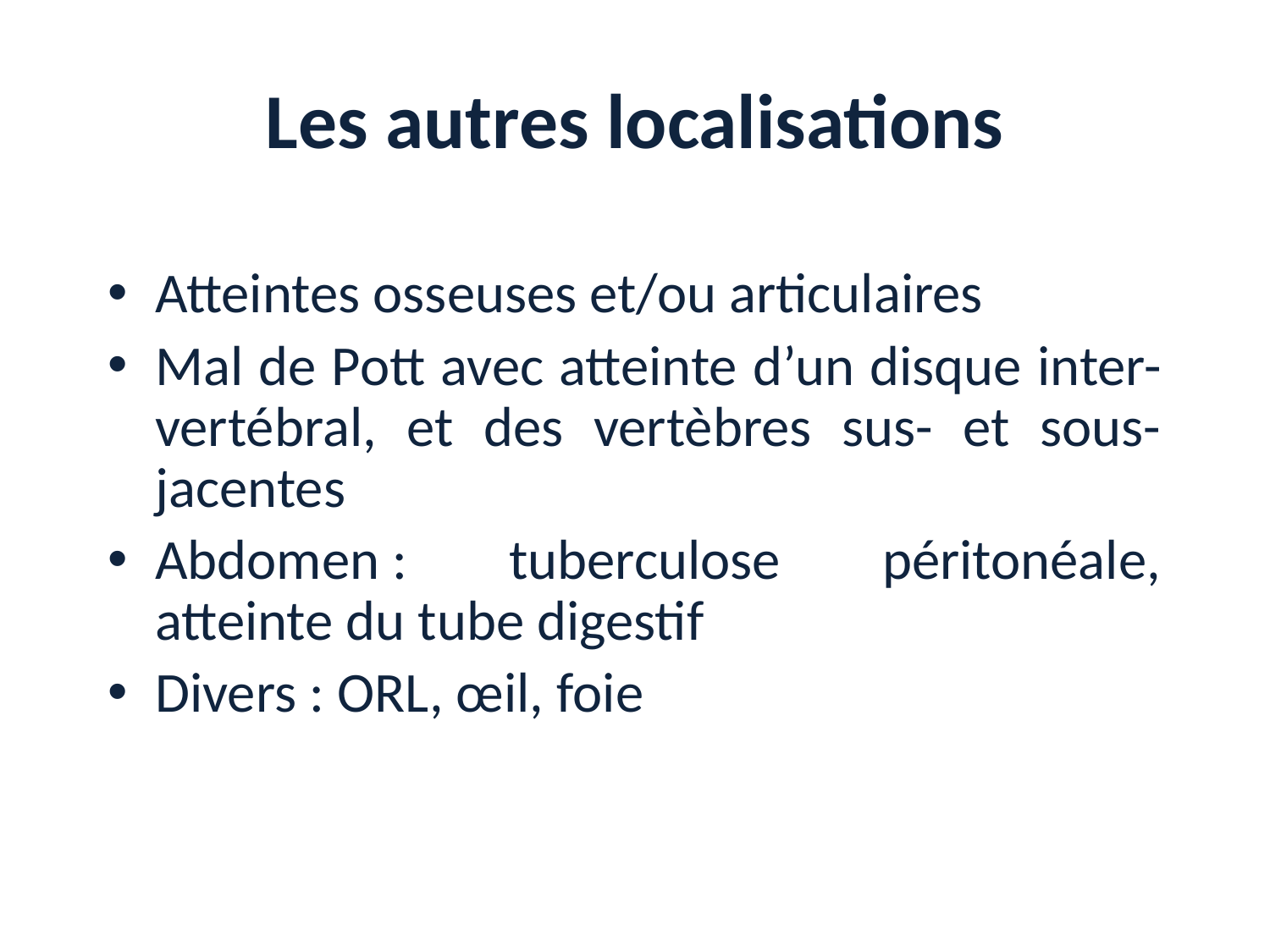

# Les autres localisations
Atteintes osseuses et/ou articulaires
Mal de Pott avec atteinte d’un disque inter-vertébral, et des vertèbres sus- et sous-jacentes
Abdomen : tuberculose péritonéale, atteinte du tube digestif
Divers : ORL, œil, foie